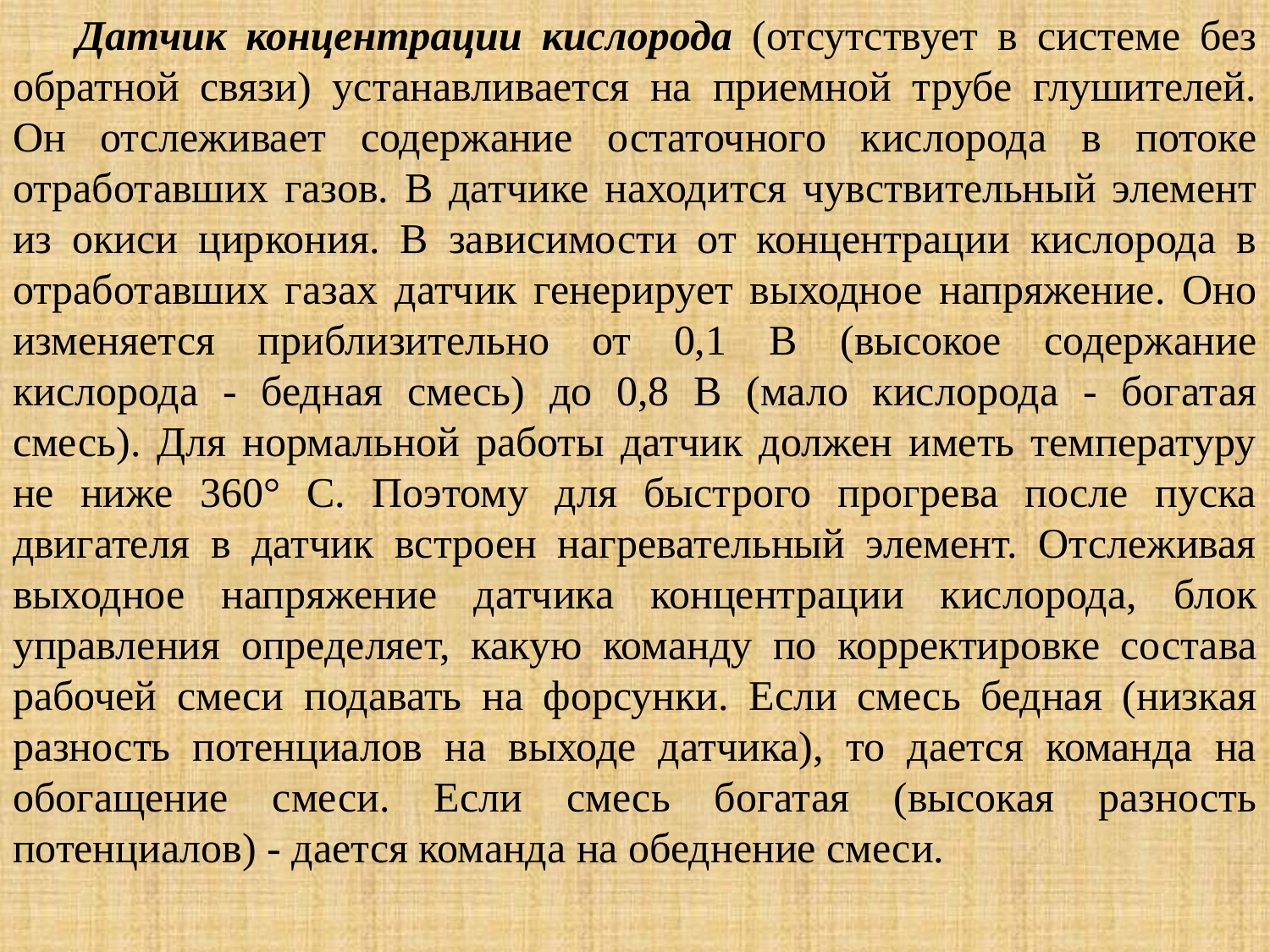

Датчик концентрации кислорода (отсутствует в системе без обратной связи) устанавливается на приемной трубе глушителей. Он отслеживает содержание остаточного кислорода в потоке отработавших газов. В датчике находится чувствительный элемент из окиси циркония. В зависимости от концентрации кислорода в отработавших газах датчик генерирует выходное напряжение. Оно изменяется приблизительно от 0,1 В (высокое содержание кислорода - бедная смесь) до 0,8 В (мало кислорода - богатая смесь). Для нормальной работы датчик должен иметь температуру не ниже 360° С. Поэтому для быстрого прогрева после пуска двигателя в датчик встроен нагревательный элемент. Отслеживая выходное напряжение датчика концентрации кислорода, блок управления определяет, какую команду по корректировке состава рабочей смеси подавать на форсунки. Если смесь бедная (низкая разность потенциалов на выходе датчика), то дается команда на обогащение смеси. Если смесь богатая (высокая разность потенциалов) - дается команда на обеднение смеси.